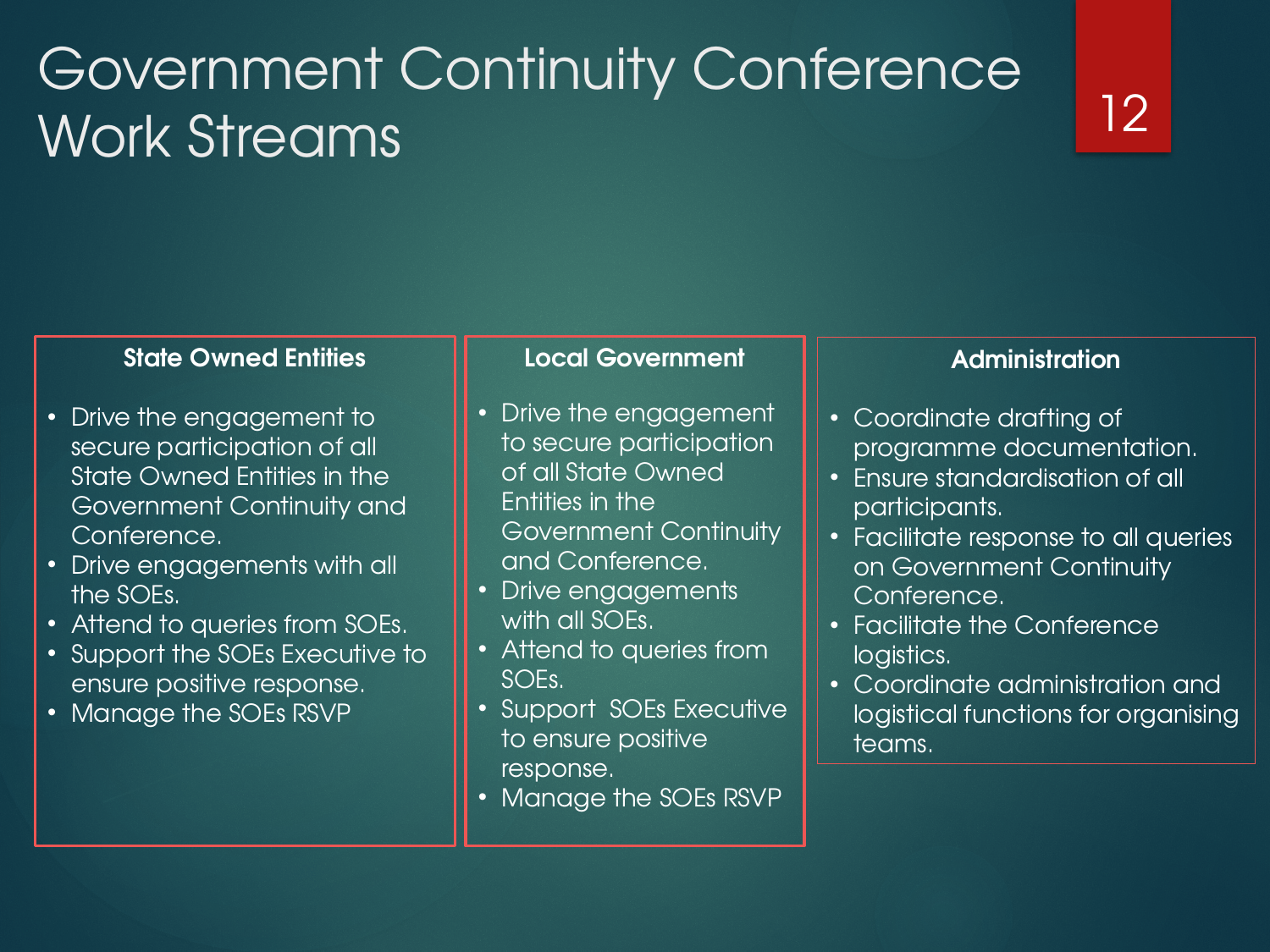

# Government Continuity Conference Work Streams
12
State Owned Entities

Drive the engagement to secure participation of all State Owned Entities in the Government Continuity and Conference.
Drive engagements with all the SOEs.
Attend to queries from SOEs.
Support the SOEs Executive to ensure positive response.
Manage the SOEs RSVP
Local Government

Drive the engagement to secure participation of all State Owned Entities in the Government Continuity and Conference.
Drive engagements with all SOEs.
Attend to queries from SOEs.
Support  SOEs Executive to ensure positive response.
Manage the SOEs RSVP
Administration

Coordinate drafting of programme documentation.
Ensure standardisation of all participants.
Facilitate response to all queries on Government Continuity Conference.
Facilitate the Conference logistics.
Coordinate administration and logistical functions for organising teams.